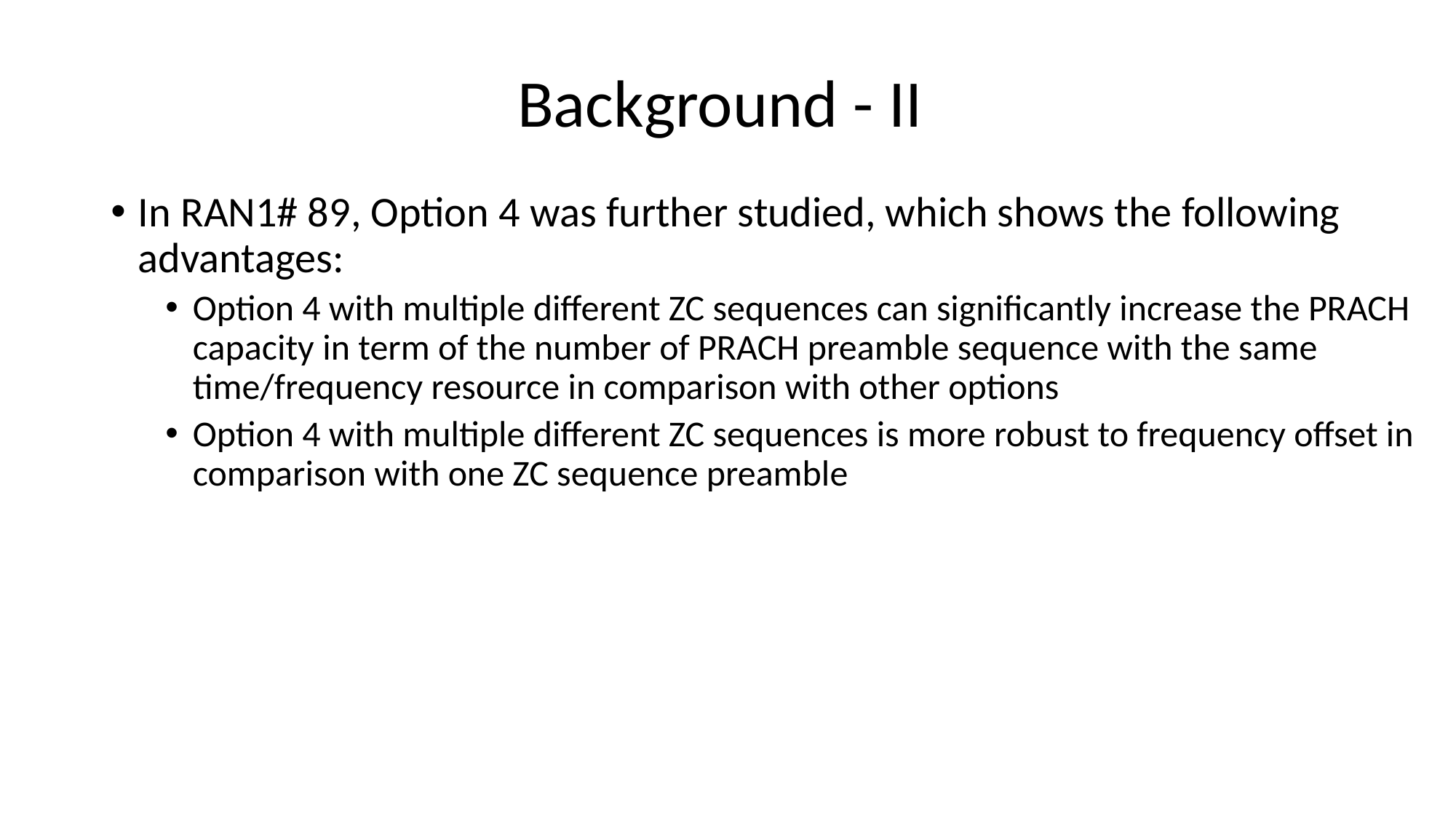

# Background - II
In RAN1# 89, Option 4 was further studied, which shows the following advantages:
Option 4 with multiple different ZC sequences can significantly increase the PRACH capacity in term of the number of PRACH preamble sequence with the same time/frequency resource in comparison with other options
Option 4 with multiple different ZC sequences is more robust to frequency offset in comparison with one ZC sequence preamble